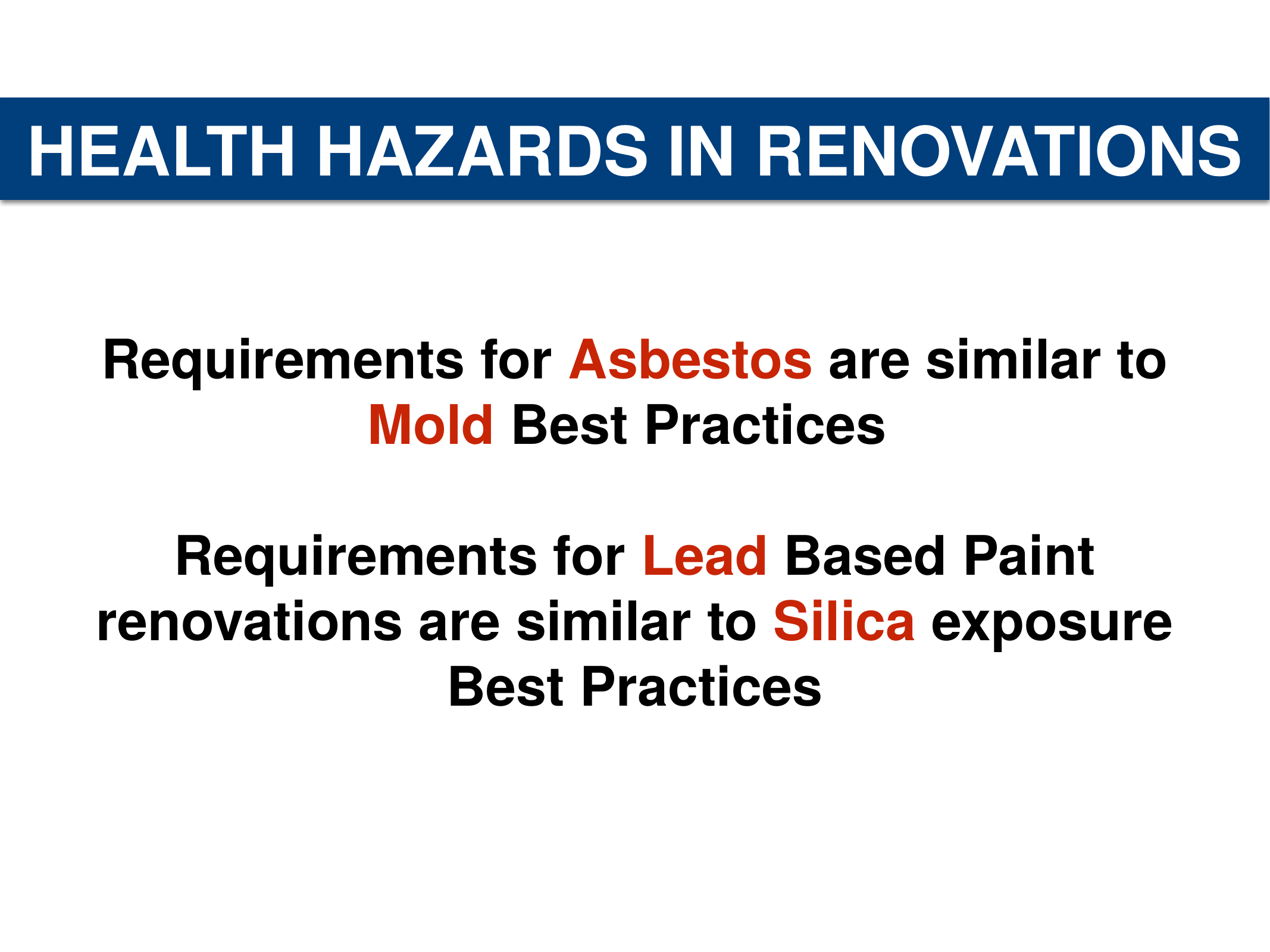

HEALTH HAZARDS IN RENOVATIONS
Requirements for Asbestos are similar to Mold Best Practices

Requirements for Lead Based Paint renovations are similar to Silica exposure Best Practices